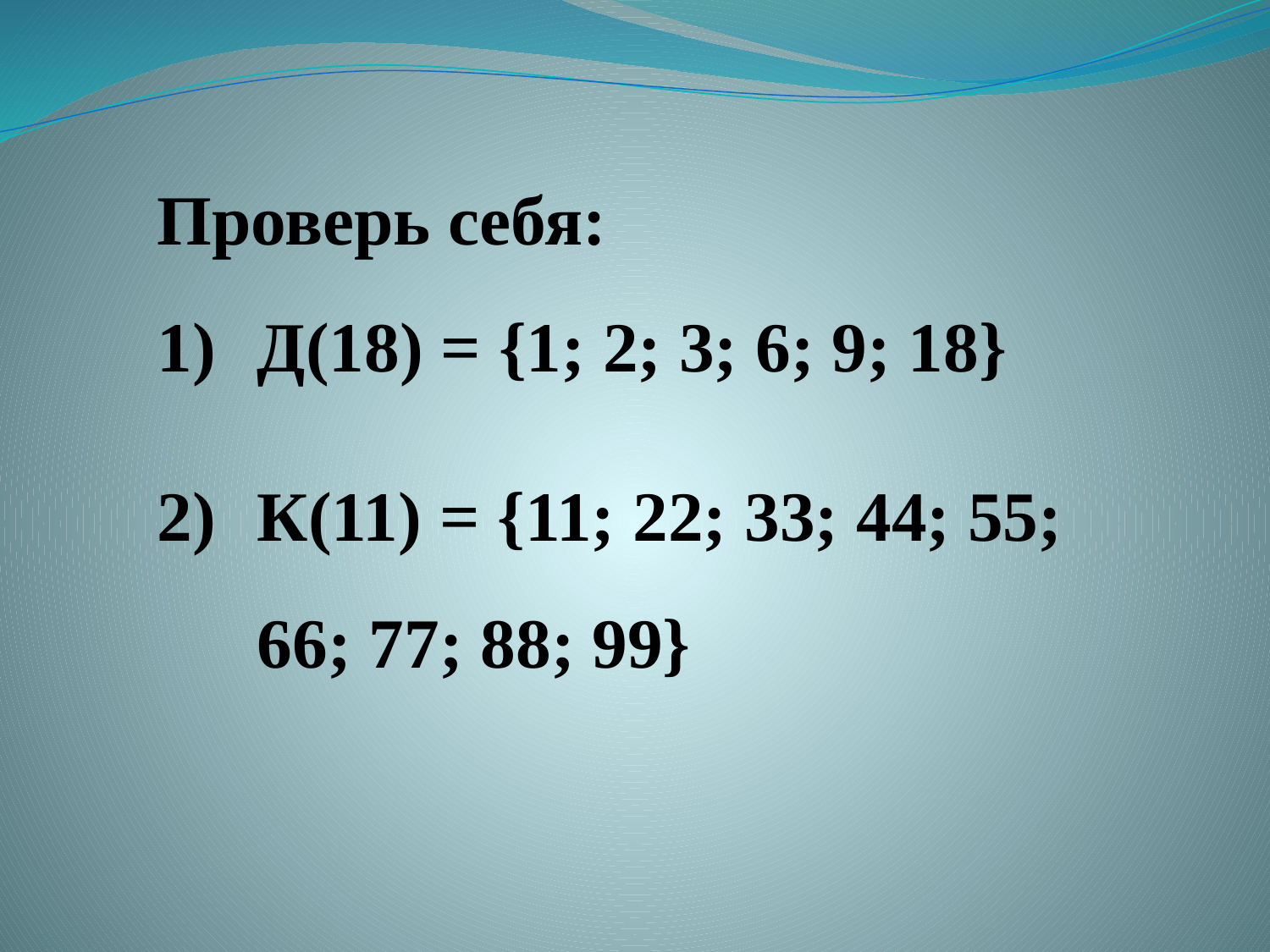

Проверь себя:
Д(18) = {1; 2; 3; 6; 9; 18}
К(11) = {11; 22; 33; 44; 55; 66; 77; 88; 99}